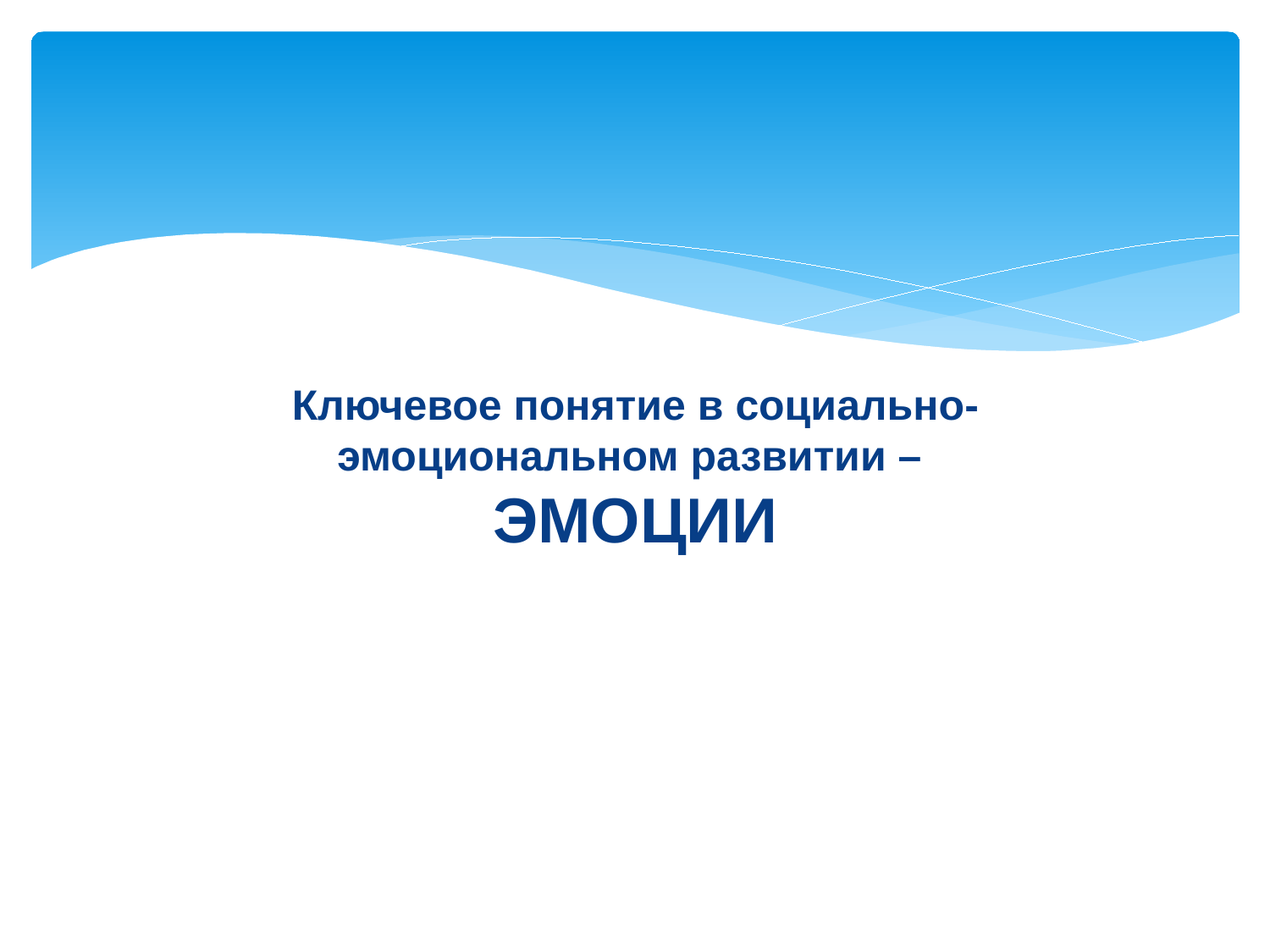

Ключевое понятие в социально-эмоциональном развитии –
ЭМОЦИИ